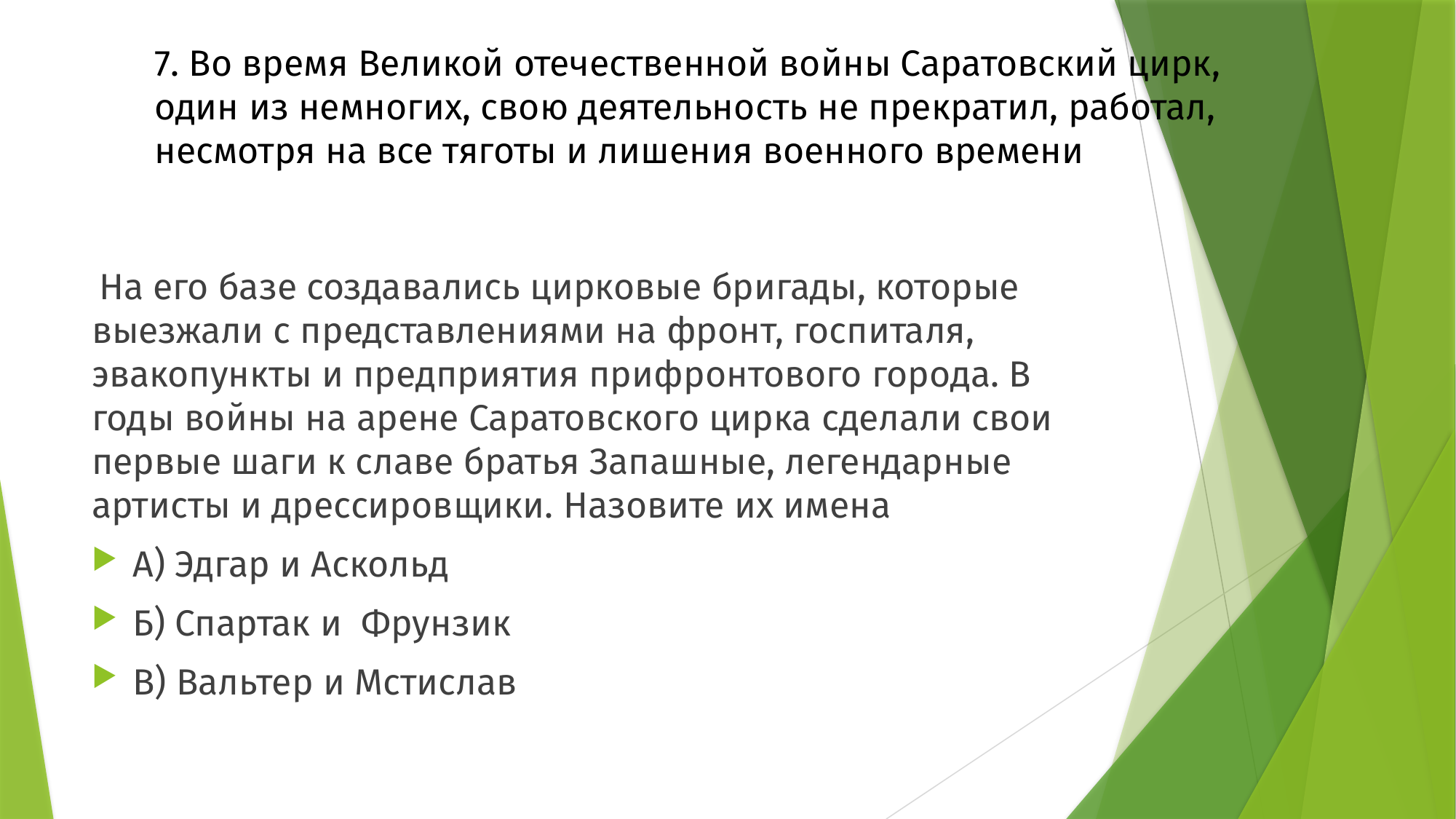

# 7. Во время Великой отечественной войны Саратовский цирк, один из немногих, свою деятельность не прекратил, работал, несмотря на все тяготы и лишения военного времени
 На его базе создавались цирковые бригады, которые выезжали с представлениями на фронт, госпиталя, эвакопункты и предприятия прифронтового города. В годы войны на арене Саратовского цирка сделали свои первые шаги к славе братья Запашные, легендарные артисты и дрессировщики. Назовите их имена
А) Эдгар и Аскольд
Б) Спартак и  Фрунзик
В) Вальтер и Мстислав